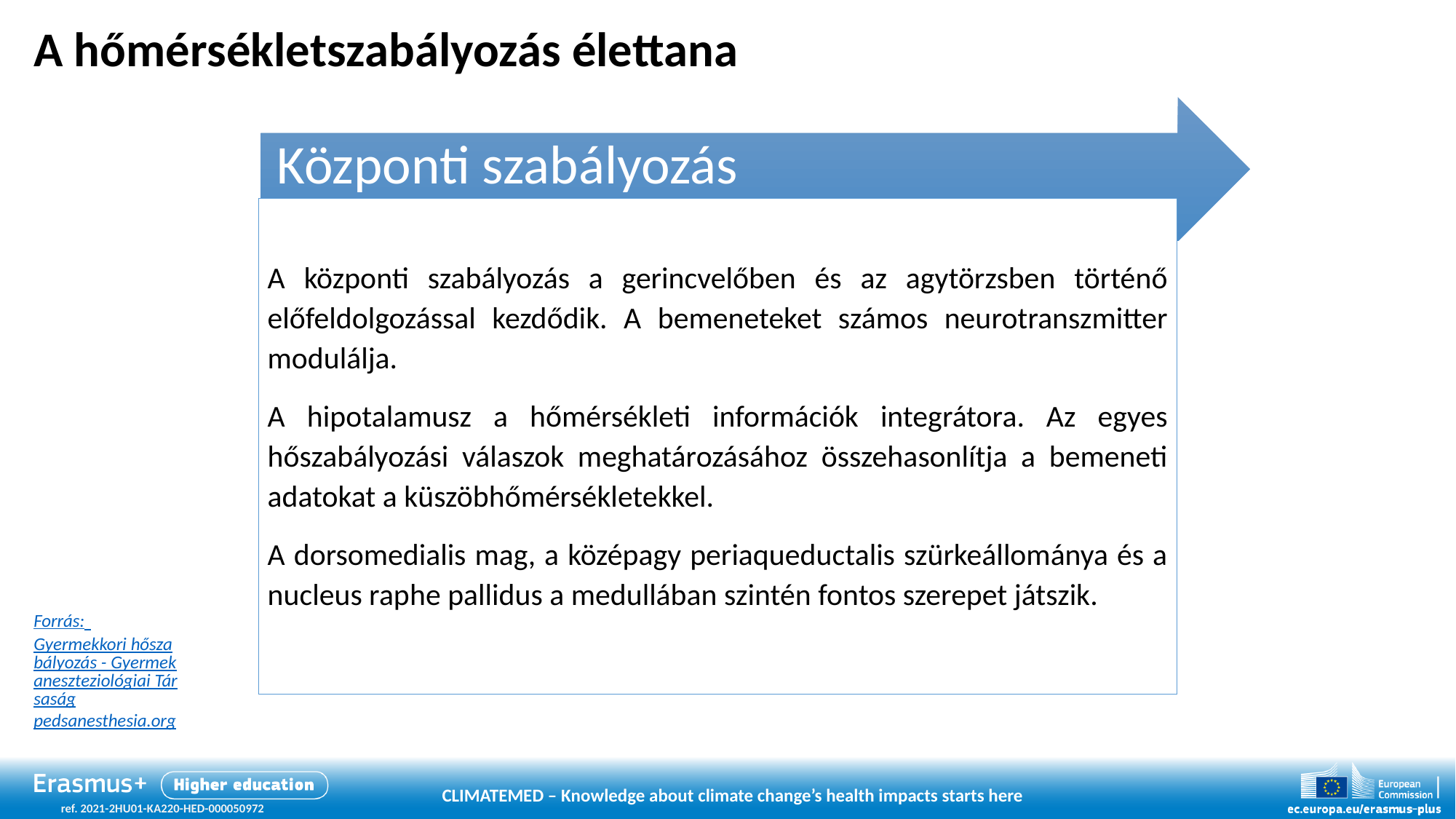

# A hőmérsékletszabályozás élettana
Központi szabályozás

A központi szabályozás a gerincvelőben és az agytörzsben történő előfeldolgozással kezdődik. A bemeneteket számos neurotranszmitter modulálja.
A hipotalamusz a hőmérsékleti információk integrátora. Az egyes hőszabályozási válaszok meghatározásához összehasonlítja a bemeneti adatokat a küszöbhőmérsékletekkel.
A dorsomedialis mag, a középagy periaqueductalis szürkeállománya és a nucleus raphe pallidus a medullában szintén fontos szerepet játszik.
Forrás: Gyermekkori hőszabályozás - Gyermekaneszteziológiai Társaság
pedsanesthesia.org